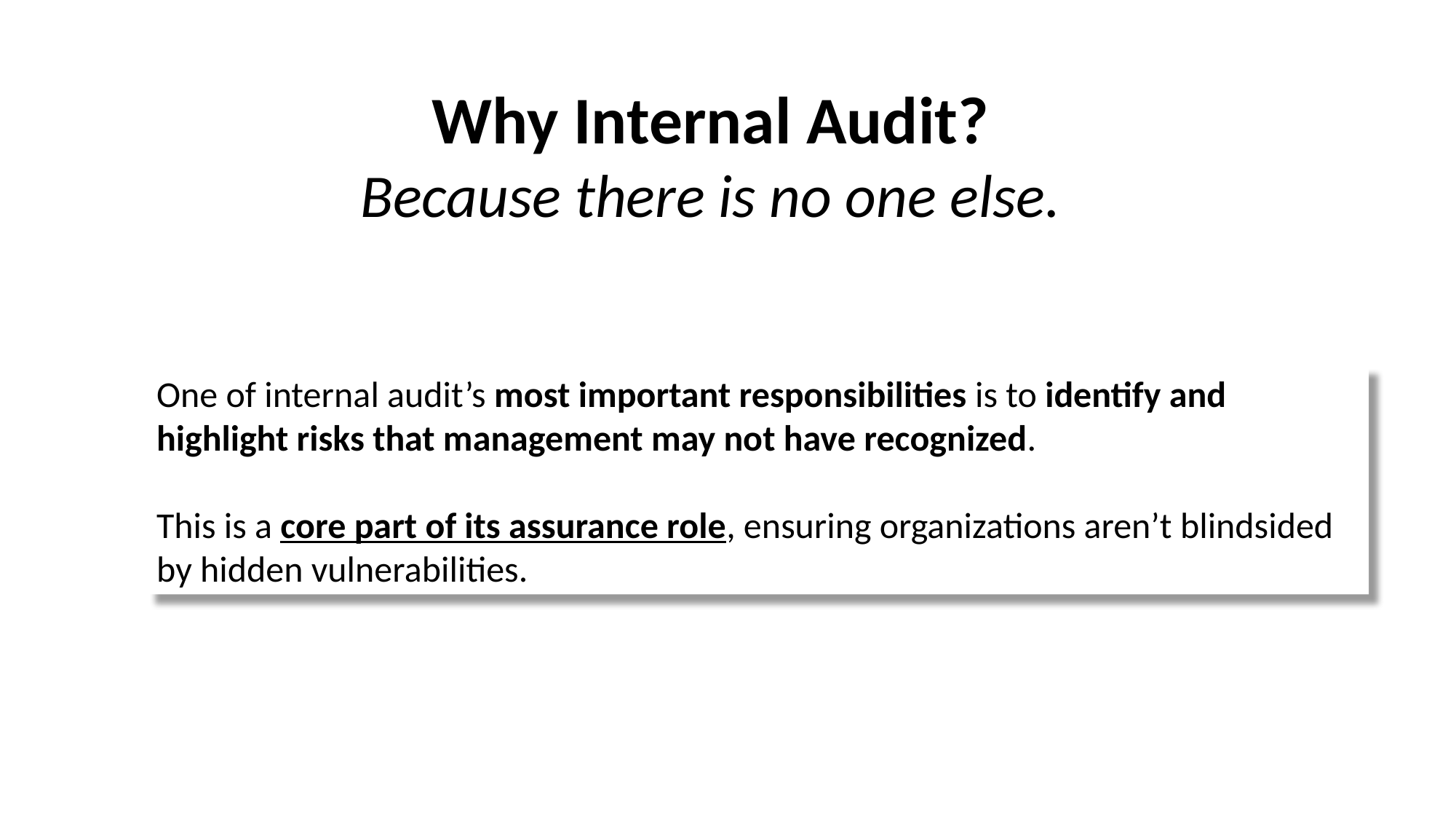

Why Internal Audit?
Because there is no one else.
One of internal audit’s most important responsibilities is to identify and highlight risks that management may not have recognized.

This is a core part of its assurance role, ensuring organizations aren’t blindsided by hidden vulnerabilities.